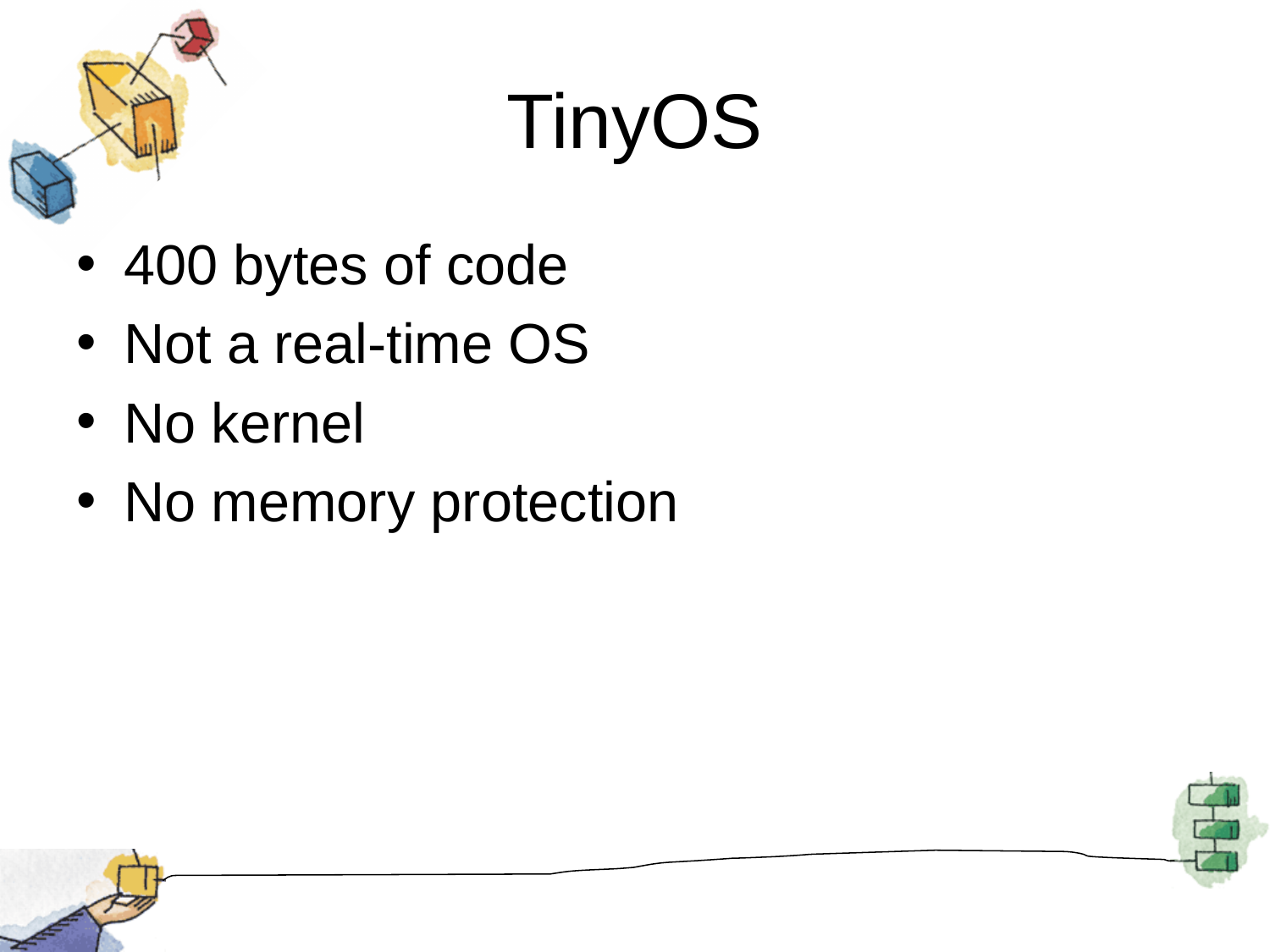

# TinyOS
400 bytes of code
Not a real-time OS
No kernel
No memory protection